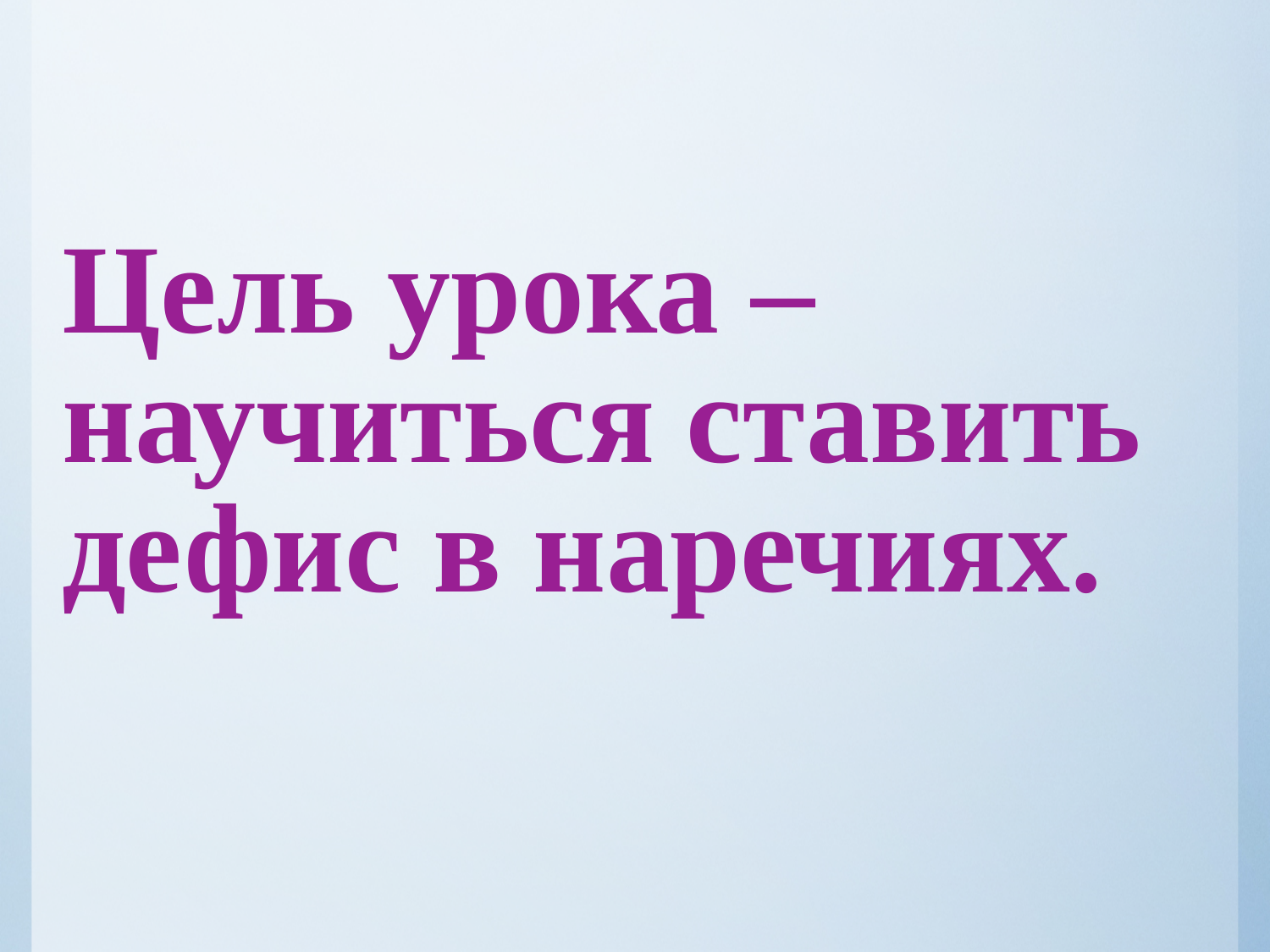

# Цель урока –  научиться ставить дефис в наречиях.